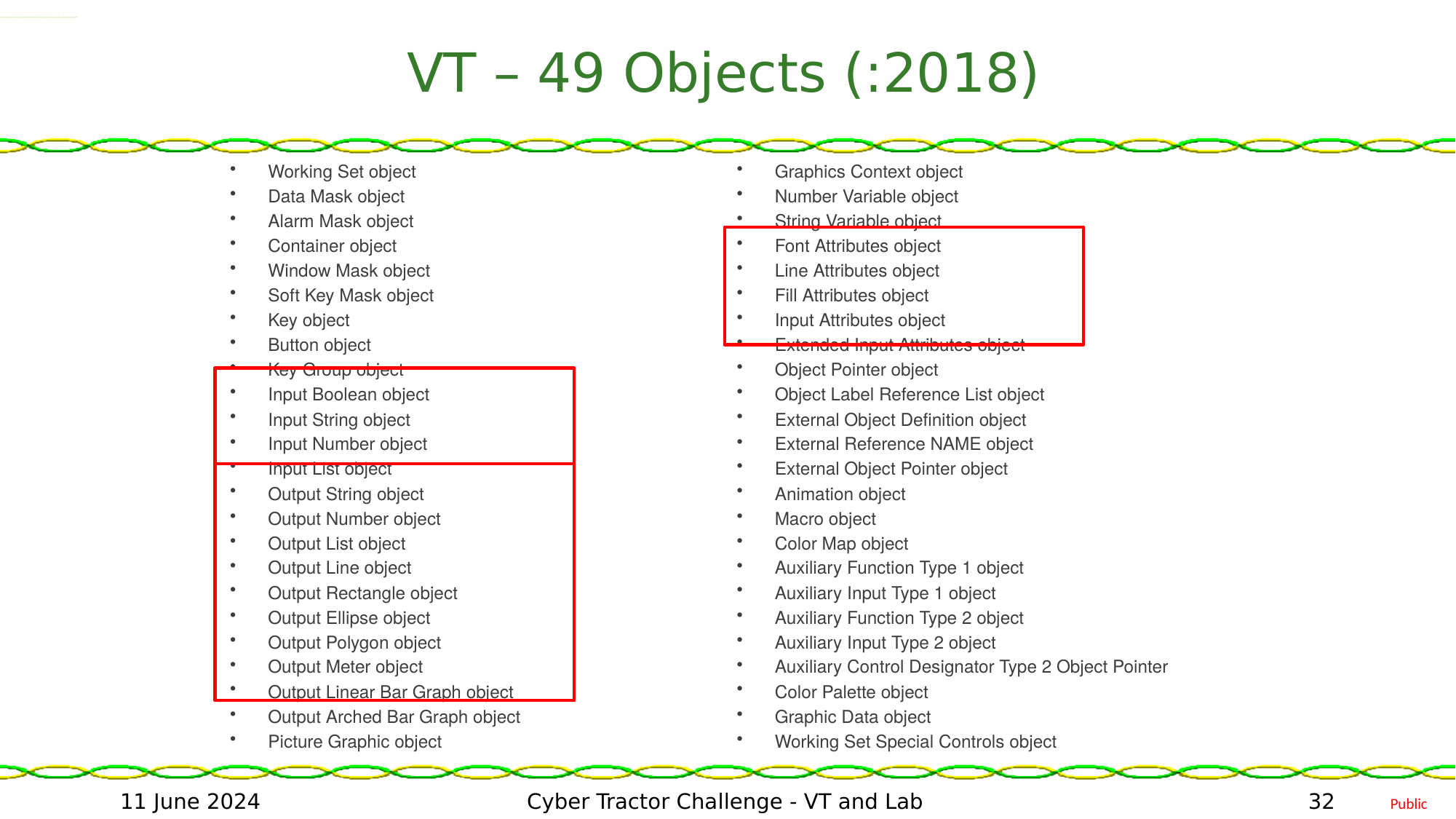

# VT – 49 Objects (:2018)
Working Set object
Data Mask object
Alarm Mask object
Container object
Window Mask object
Soft Key Mask object
Key object
Button object
Key Group object
Input Boolean object
Input String object
Input Number object
Input List object
Output String object
Output Number object
Output List object
Output Line object
Output Rectangle object
Output Ellipse object
Output Polygon object
Output Meter object
Output Linear Bar Graph object
Output Arched Bar Graph object
Picture Graphic object
Graphics Context object
Number Variable object
String Variable object
Font Attributes object
Line Attributes object
Fill Attributes object
Input Attributes object
Extended Input Attributes object
Object Pointer object
Object Label Reference List object
External Object Definition object
External Reference NAME object
External Object Pointer object
Animation object
Macro object
Color Map object
Auxiliary Function Type 1 object
Auxiliary Input Type 1 object
Auxiliary Function Type 2 object
Auxiliary Input Type 2 object
Auxiliary Control Designator Type 2 Object Pointer
Color Palette object
Graphic Data object
Working Set Special Controls object

11 June 2024
Cyber Tractor Challenge - VT and Lab
32